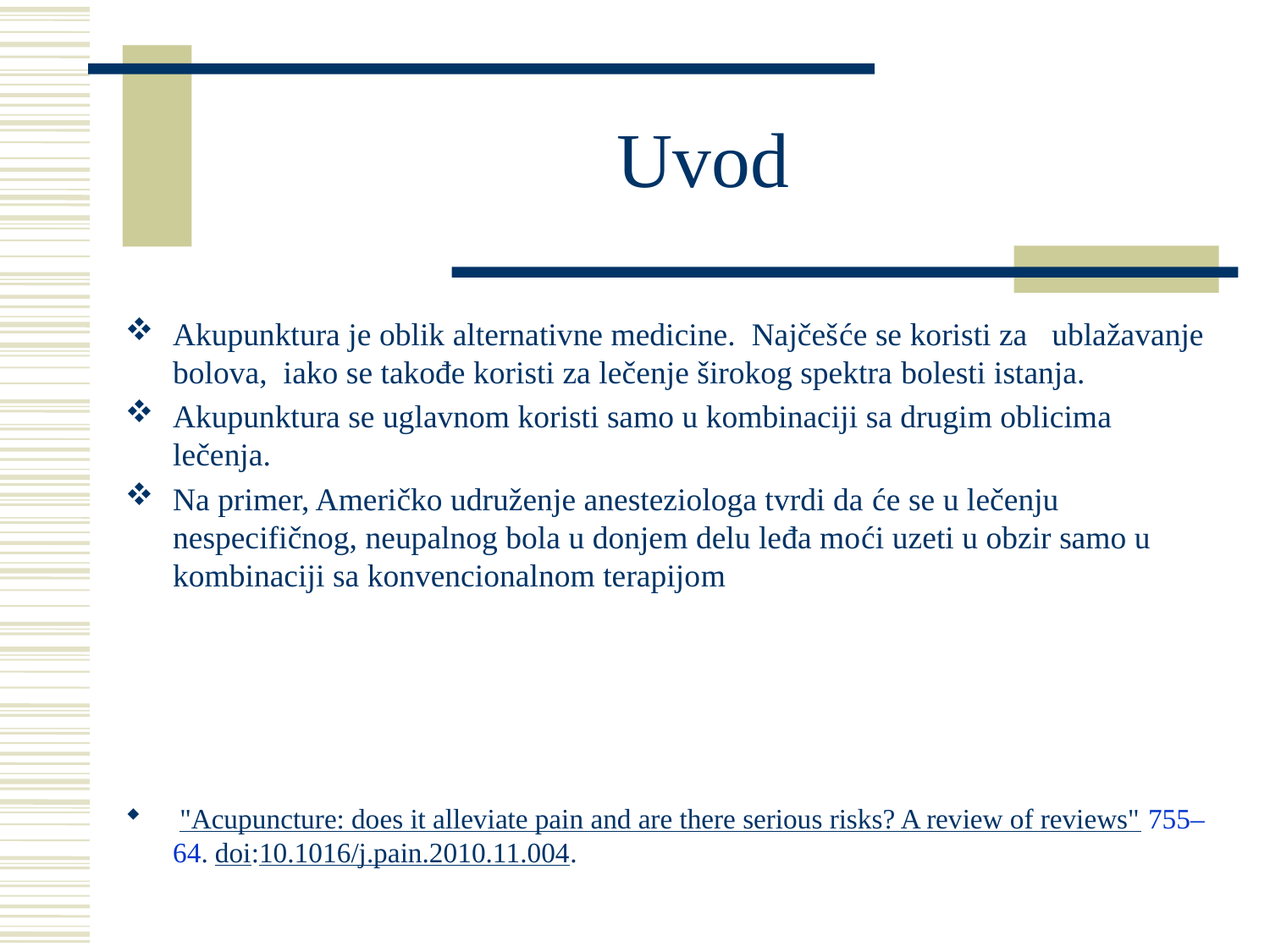

# Uvod
Akupunktura je oblik alternativne medicine.  Najčešće se koristi za   ublažavanje bolova,  iako se takođe koristi za lečenje širokog spektra bolesti istanja.
Akupunktura se uglavnom koristi samo u kombinaciji sa drugim oblicima lečenja.
Na primer, Američko udruženje anesteziologa tvrdi da će se u lečenju nespecifičnog, neupalnog bola u donjem delu leđa moći uzeti u obzir samo u kombinaciji sa konvencionalnom terapijom

 "Acupuncture: does it alleviate pain and are there serious risks? A review of reviews" 755–64. doi:10.1016/j.pain.2010.11.004.